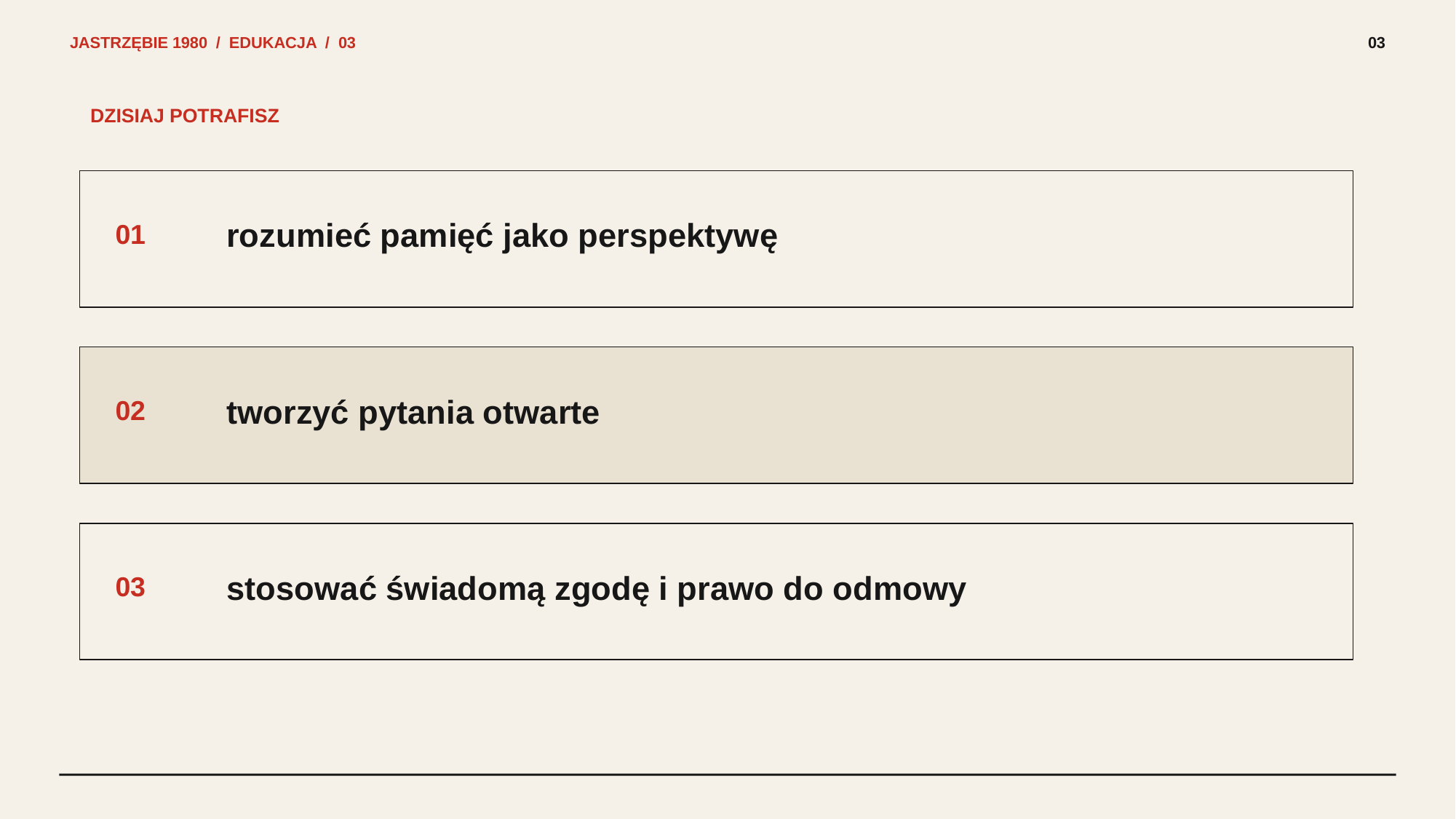

JASTRZĘBIE 1980  /  EDUKACJA  /  03
03
DZISIAJ POTRAFISZ

rozumieć pamięć jako perspektywę
01

tworzyć pytania otwarte
02

stosować świadomą zgodę i prawo do odmowy
03